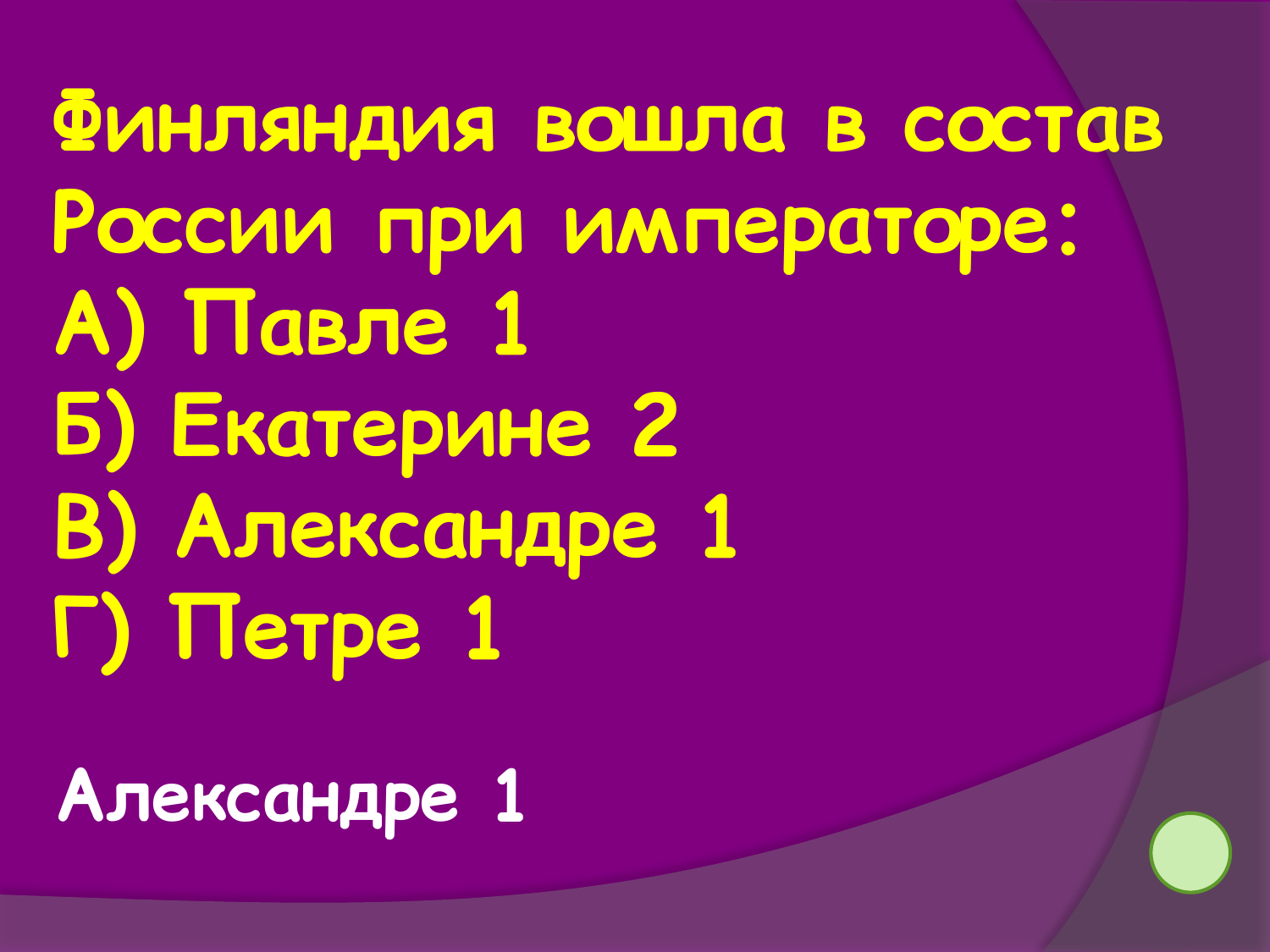

Финляндия вошла в состав России при императоре:
А) Павле 1
Б) Екатерине 2
В) Александре 1
Г) Петре 1
Александре 1